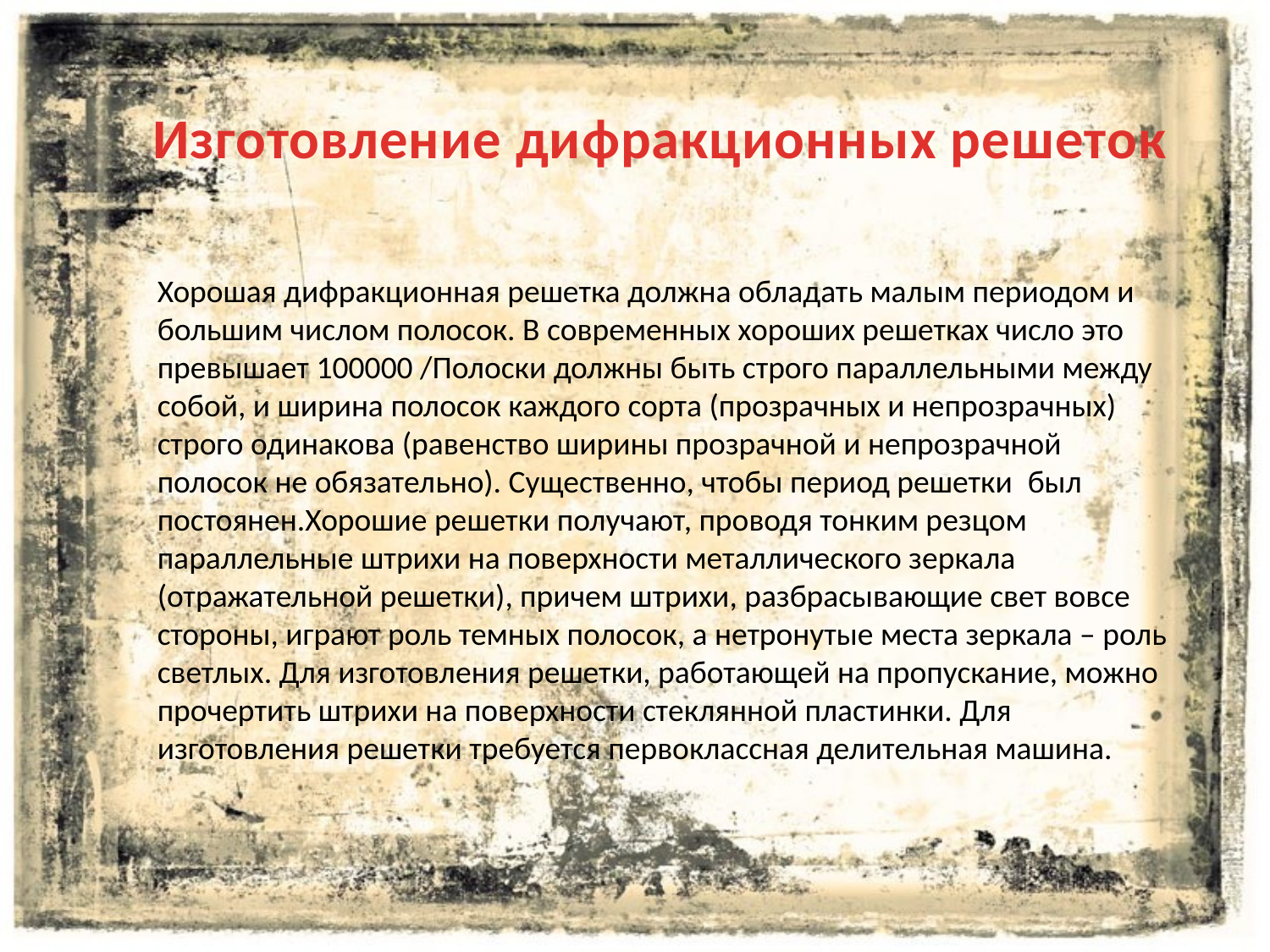

Изготовление дифракционных решеток

Хорошая дифракционная решетка должна обладать малым периодом и большим числом полосок. В современных хороших решетках число это превышает 100000 /Полоски должны быть строго параллельными между собой, и ширина полосок каждого сорта (прозрачных и непрозрачных) строго одинакова (равенство ширины прозрачной и непрозрачной полосок не обязательно). Существенно, чтобы период решетки  был постоянен.Хорошие решетки получают, проводя тонким резцом параллельные штрихи на поверхности металлического зеркала (отражательной решетки), причем штрихи, разбрасывающие свет вовсе стороны, играют роль темных полосок, а нетронутые места зеркала – роль светлых. Для изготовления решетки, работающей на пропускание, можно прочертить штрихи на поверхности стеклянной пластинки. Для изготовления решетки требуется первоклассная делительная машина.